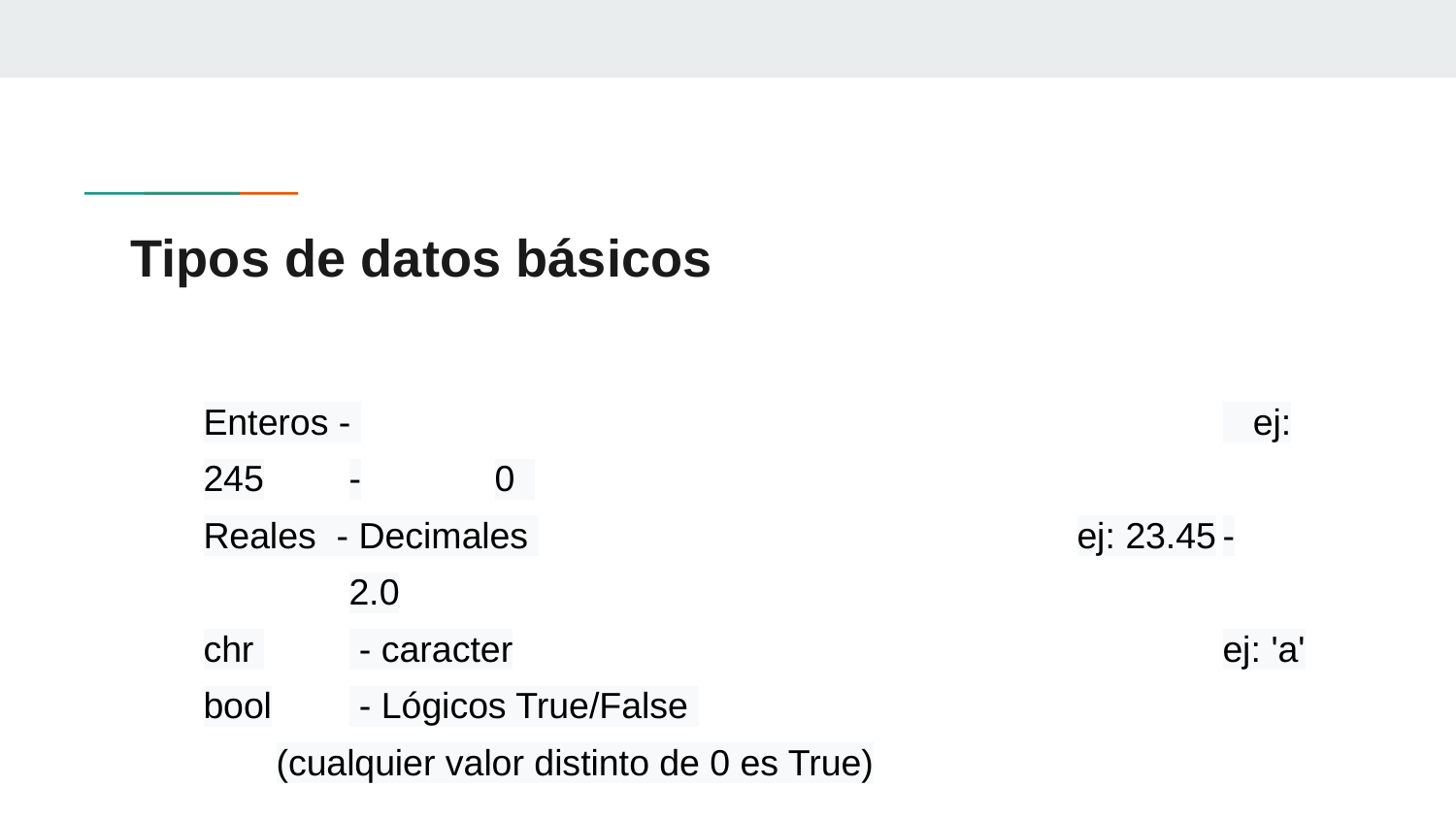

# Tipos de datos básicos
Enteros - 						   ej: 245	-	0
Reales  - Decimales 				ej: 23.45	-	2.0
chr 	 - caracter					ej: 'a'
bool	 - Lógicos True/False
(cualquier valor distinto de 0 es True)